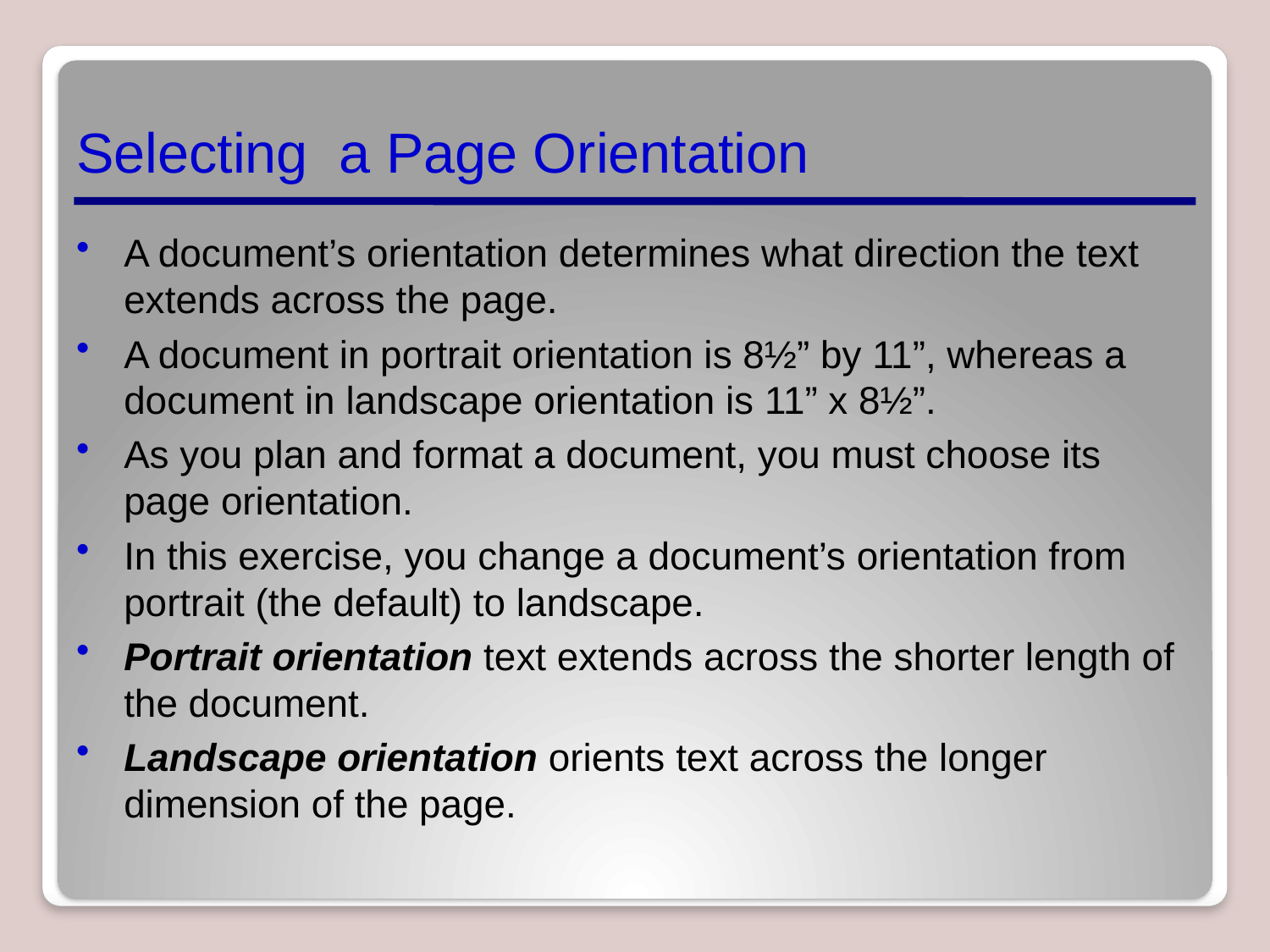

# Selecting  a Page Orientation
A document’s orientation determines what direction the text extends across the page.
A document in portrait orientation is 8½” by 11”, whereas a document in landscape orientation is 11” x 8½”.
As you plan and format a document, you must choose its page orientation.
In this exercise, you change a document’s orientation from portrait (the default) to landscape.
Portrait orientation text extends across the shorter length of the document.
Landscape orientation orients text across the longer dimension of the page.